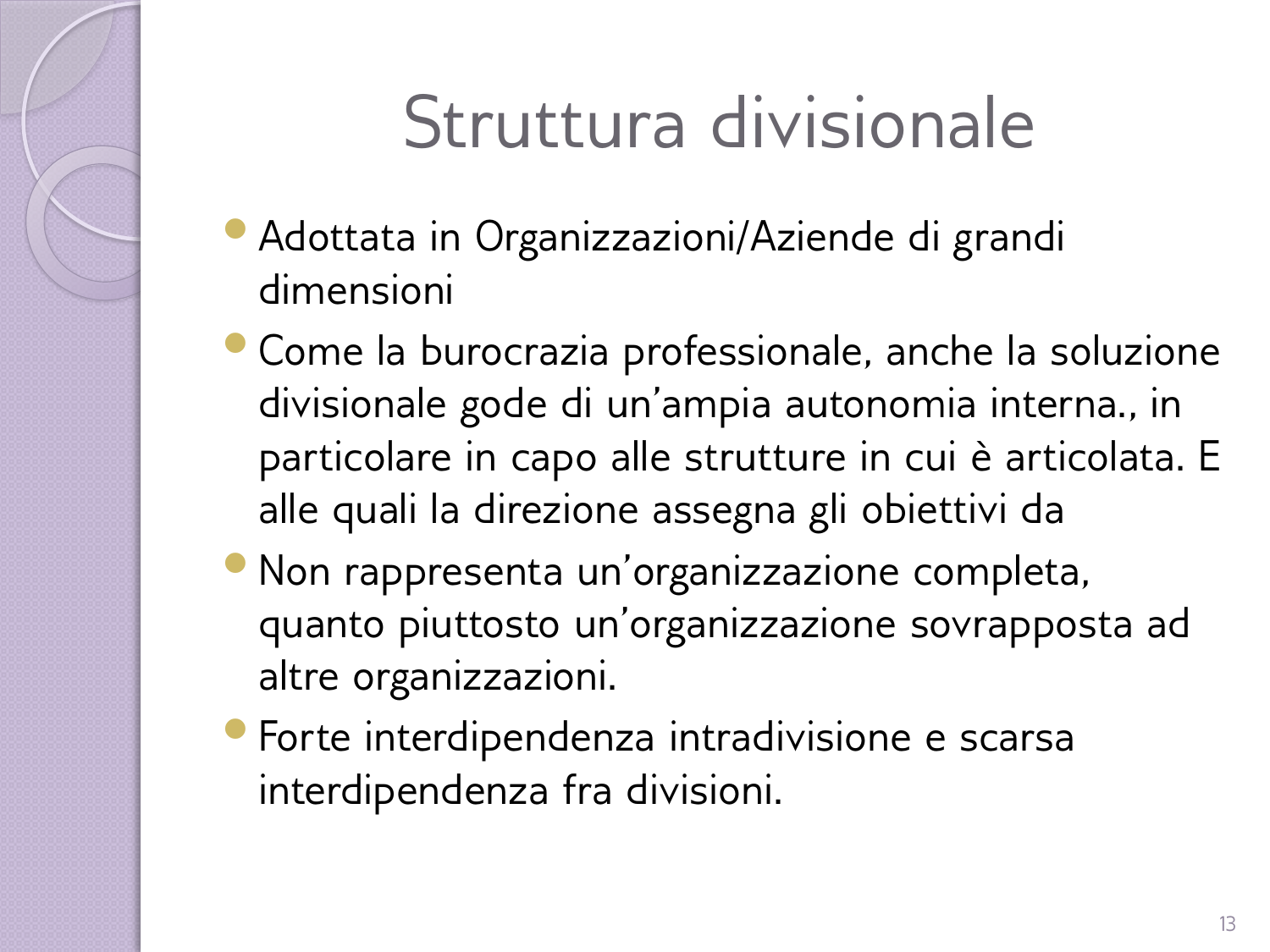

# Struttura divisionale
Adottata in Organizzazioni/Aziende di grandi dimensioni
Come la burocrazia professionale, anche la soluzione divisionale gode di un’ampia autonomia interna., in particolare in capo alle strutture in cui è articolata. E alle quali la direzione assegna gli obiettivi da
Non rappresenta un’organizzazione completa, quanto piuttosto un’organizzazione sovrapposta ad altre organizzazioni.
Forte interdipendenza intradivisione e scarsa interdipendenza fra divisioni.
13